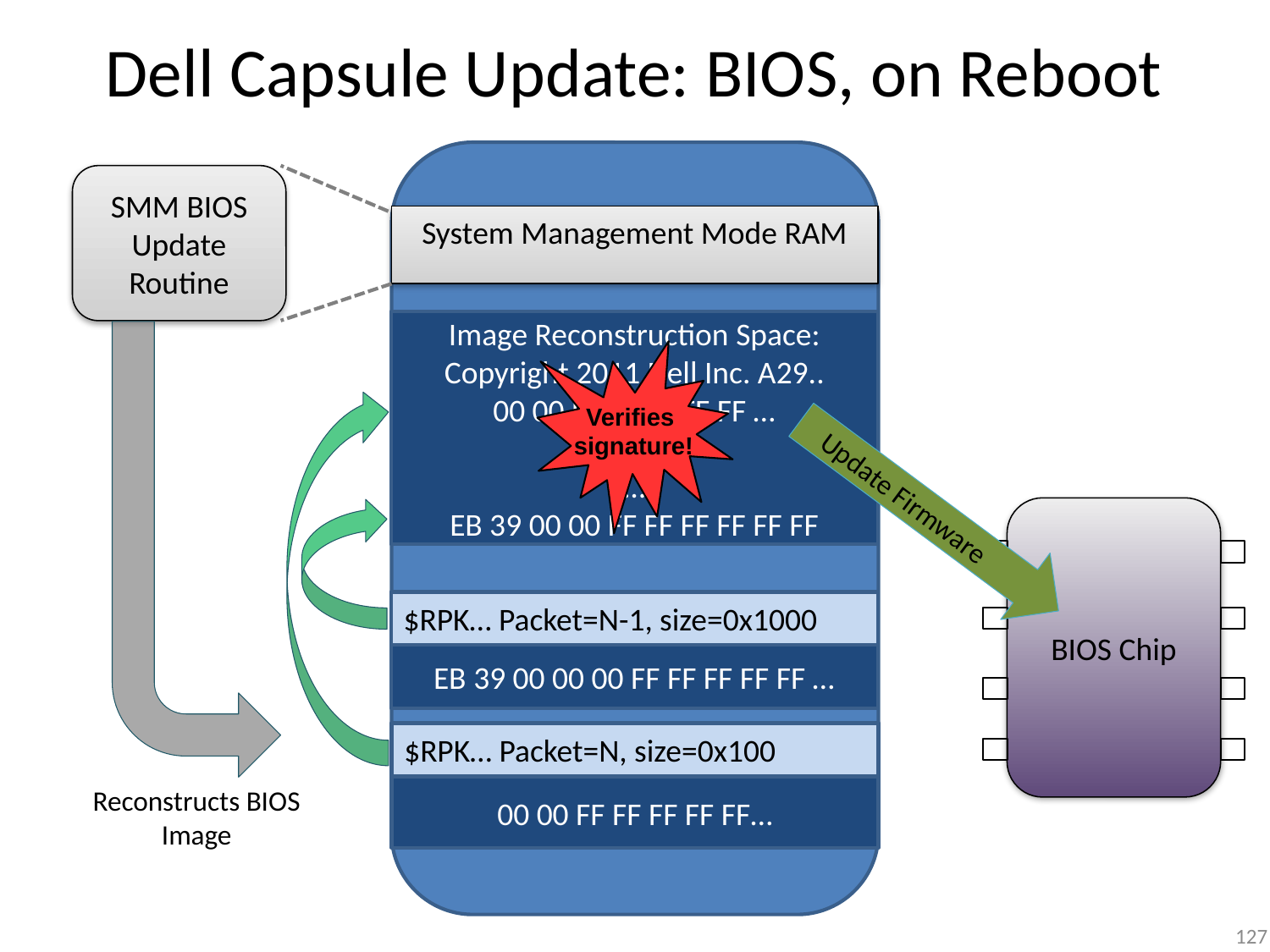

# Dell Capsule Update: BIOS, on Reboot

SMM BIOS Update Routine
System Management Mode RAM

Image Reconstruction Space:
Copyright 2011 Dell Inc. A29..
00 00 FF FF FF FF FF …

…
EB 39 00 00 FF FF FF FF FF FF

Verifies
signature!

Update Firmware

BIOS Chip

$RPK… Packet=N-1, size=0x1000

EB 39 00 00 00 FF FF FF FF FF …

$RPK… Packet=N, size=0x100

Reconstructs BIOS Image
00 00 FF FF FF FF FF…
127